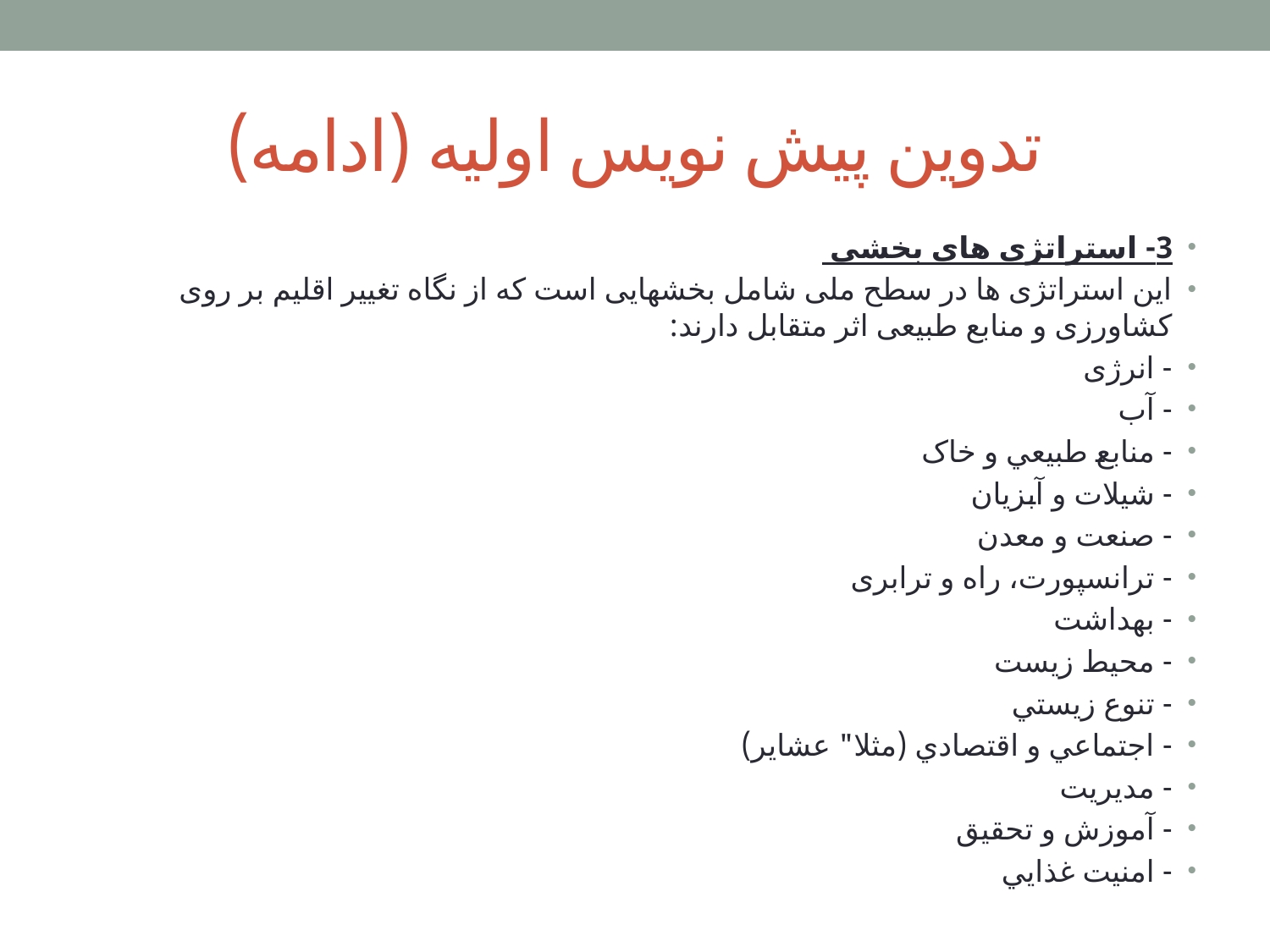

# تدوین پیش نویس اولیه (ادامه)
3- استراتژی های بخشی
این استراتژی ها در سطح ملی شامل بخشهایی است که از نگاه تغییر اقلیم بر روی کشاورزی و منابع طبیعی اثر متقابل دارند:
- انرژی
- آب
- منابع طبيعي و خاک
- شيلات و آبزيان
- صنعت و معدن
- ترانسپورت، راه و ترابری
- بهداشت
- محیط زیست
- تنوع زيستي
- اجتماعي و اقتصادي (مثلا" عشاير)
- مديريت
- آموزش و تحقيق
- امنيت غذايي